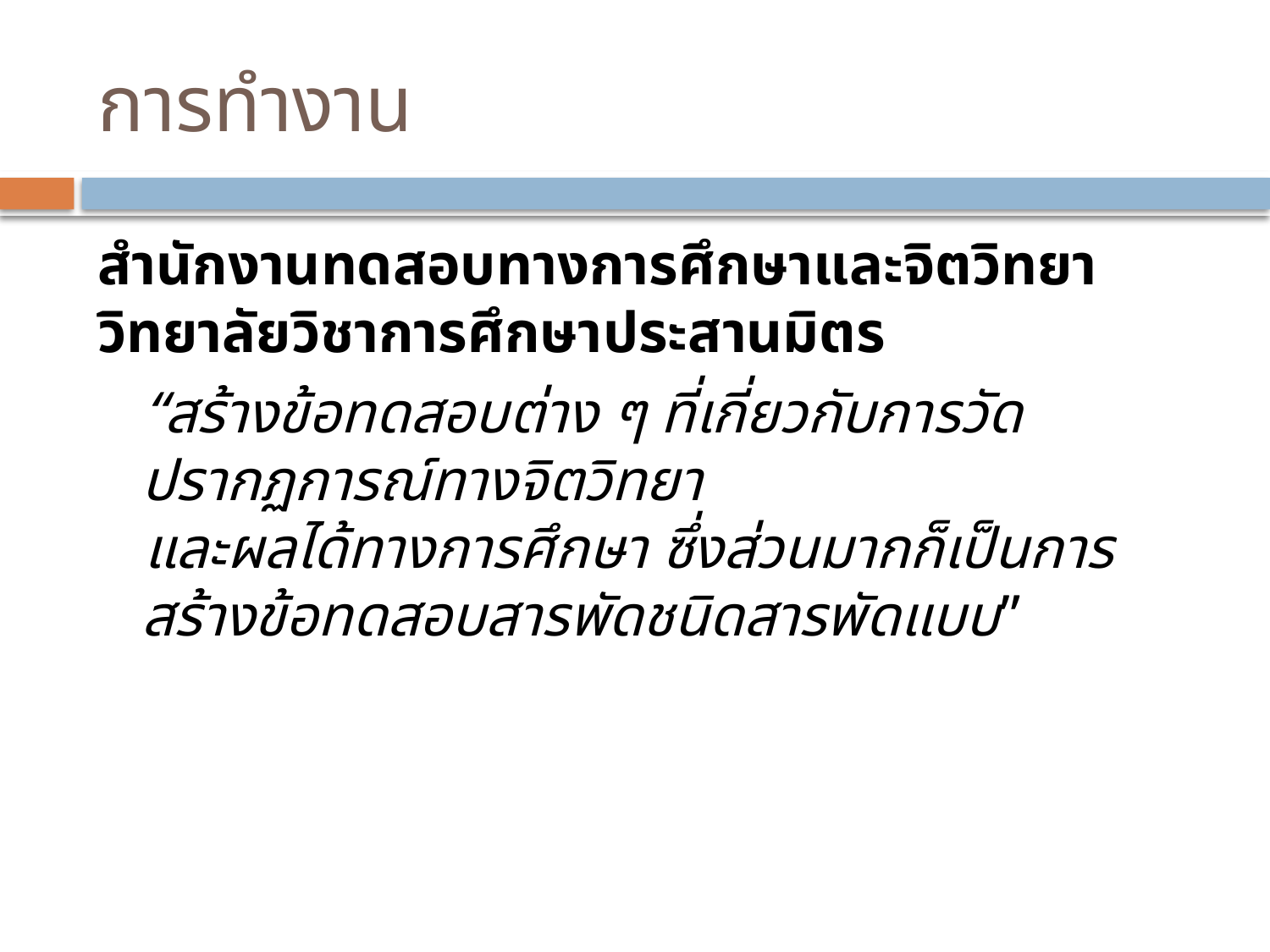

# การทำงาน
สำนักงานทดสอบทางการศึกษาและจิตวิทยา
วิทยาลัยวิชาการศึกษาประสานมิตร
“สร้างข้อทดสอบต่าง ๆ ที่เกี่ยวกับการวัดปรากฏการณ์ทางจิตวิทยา
และผลได้ทางการศึกษา ซึ่งส่วนมากก็เป็นการสร้างข้อทดสอบสารพัดชนิดสารพัดแบบ”